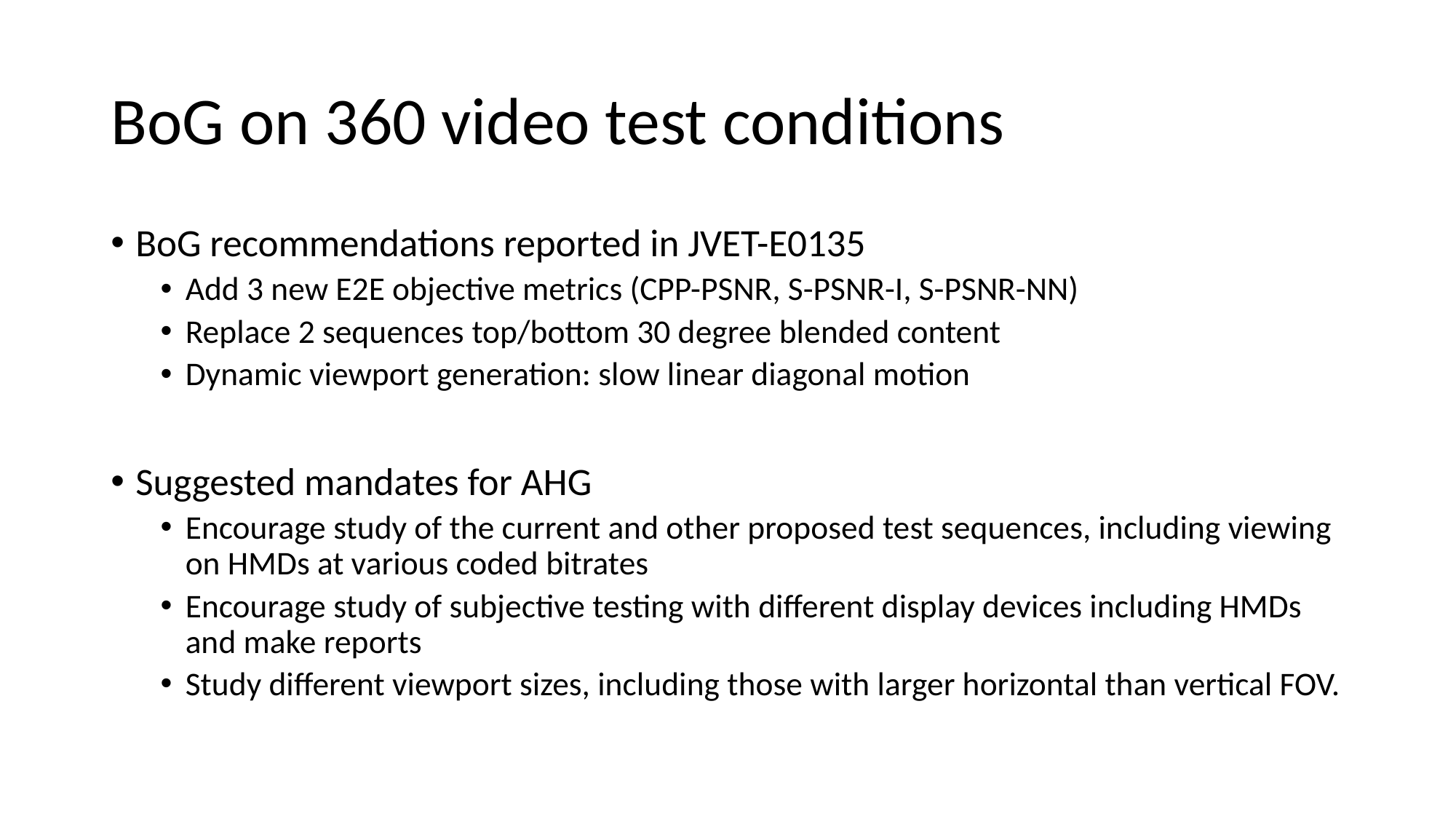

# BoG on 360 video test conditions
BoG recommendations reported in JVET-E0135
Add 3 new E2E objective metrics (CPP-PSNR, S-PSNR-I, S-PSNR-NN)
Replace 2 sequences top/bottom 30 degree blended content
Dynamic viewport generation: slow linear diagonal motion

Suggested mandates for AHG
Encourage study of the current and other proposed test sequences, including viewing on HMDs at various coded bitrates
Encourage study of subjective testing with different display devices including HMDs and make reports
Study different viewport sizes, including those with larger horizontal than vertical FOV.